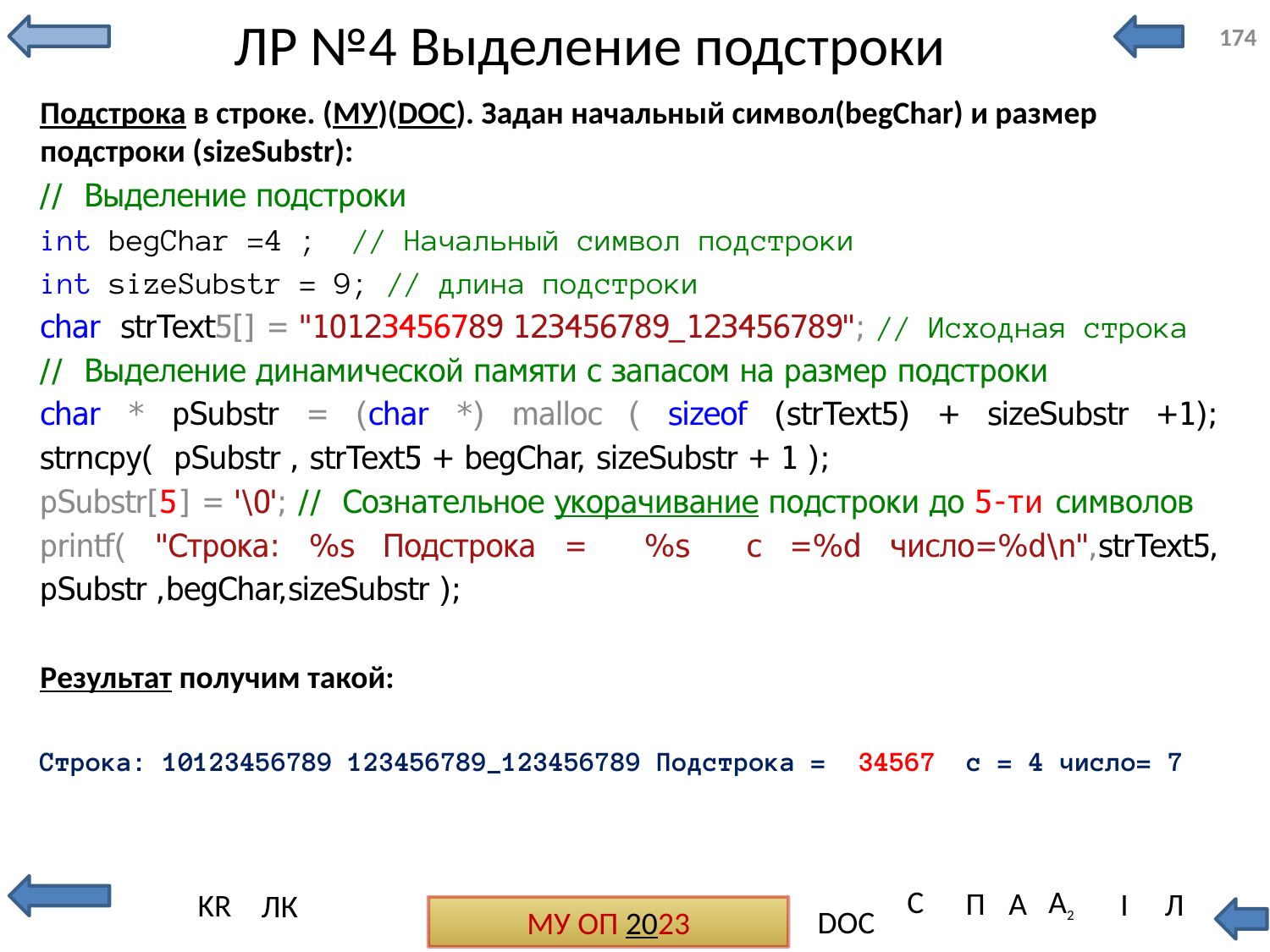

# ЛР №4 Выделение подстроки
174
Подстрока в строке. (МУ)(DOC). Задан начальный символ(begChar) и размер подстроки (sizeSubstr):
//  Выделение подстроки
int begChar =4 ;  // Начальный символ подстроки
int sizeSubstr = 9; // длина подстроки
char  strText5[] = "10123456789 123456789_123456789"; // Исходная строка
//  Выделение динамической памяти с запасом на размер подстроки
char * pSubstr = (char *) malloc ( sizeof (strText5) + sizeSubstr +1); strncpy(  pSubstr , strText5 + begChar, sizeSubstr + 1 );
pSubstr[5] = '\0'; //  Сознательное укорачивание подстроки до 5-ти символов
printf( "Строка: %s Подстрока =  %s  c =%d число=%d\n",strText5, pSubstr ,begChar,sizeSubstr );

Результат получим такой:

Строка: 10123456789 123456789_123456789 Подстрока =  34567  c = 4 число= 7